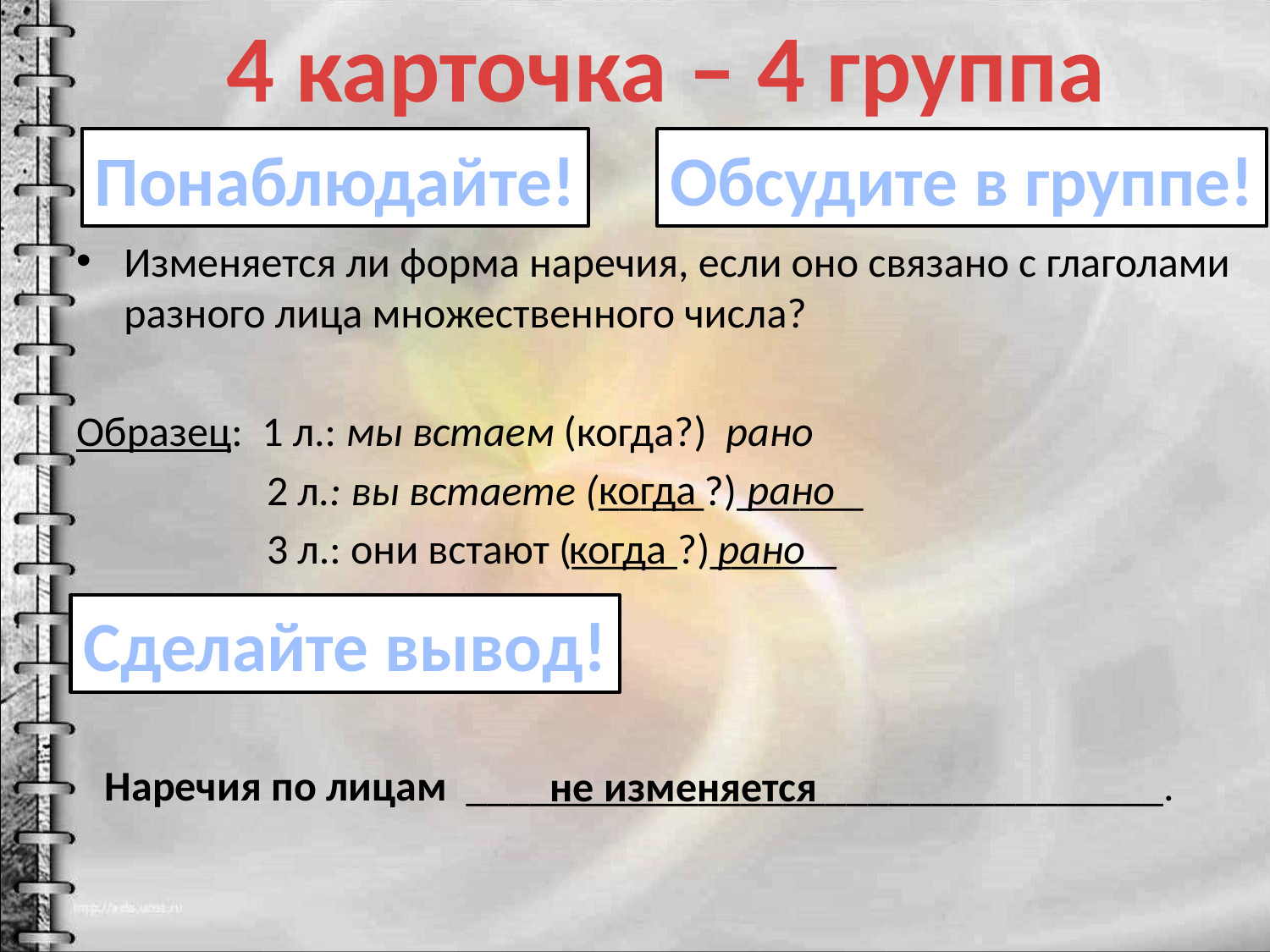

4 карточка – 4 группа
Понаблюдайте!
Обсудите в группе!
Изменяется ли форма наречия, если оно связано с глаголами разного лица множественного числа?

Образец:  1 л.: мы встаем (когда?)  рано
                    2 л.: вы встаете (_____?)______
                    3 л.: они встают (_____?)______

   Наречия по лицам  _________________________________.
когда
рано
когда
рано
Сделайте вывод!
не изменяется